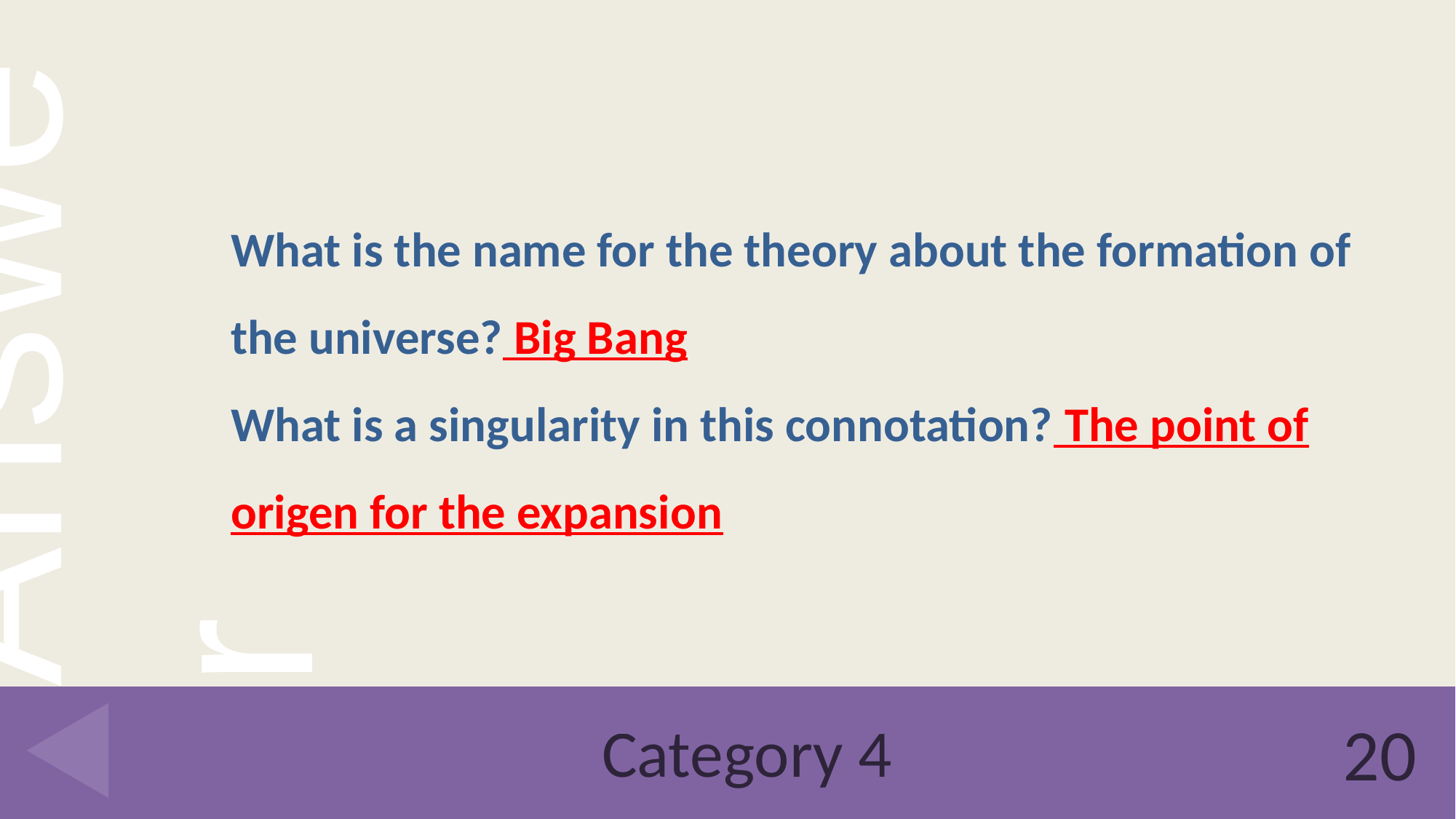

What is the name for the theory about the formation of the universe? Big Bang
What is a singularity in this connotation? The point of origen for the expansion
# Category 4
20